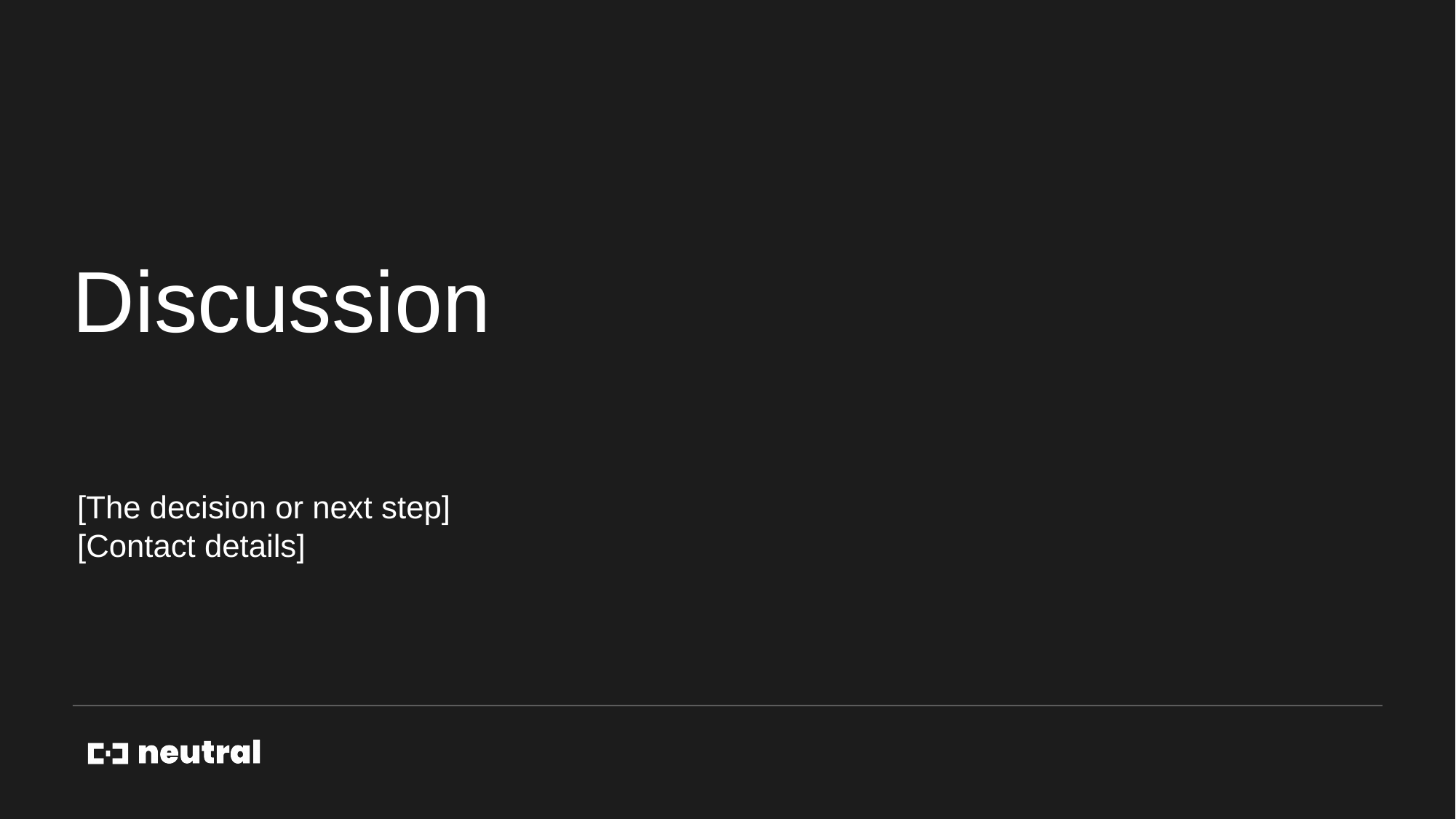

# Discussion
[The decision or next step]
[Contact details]